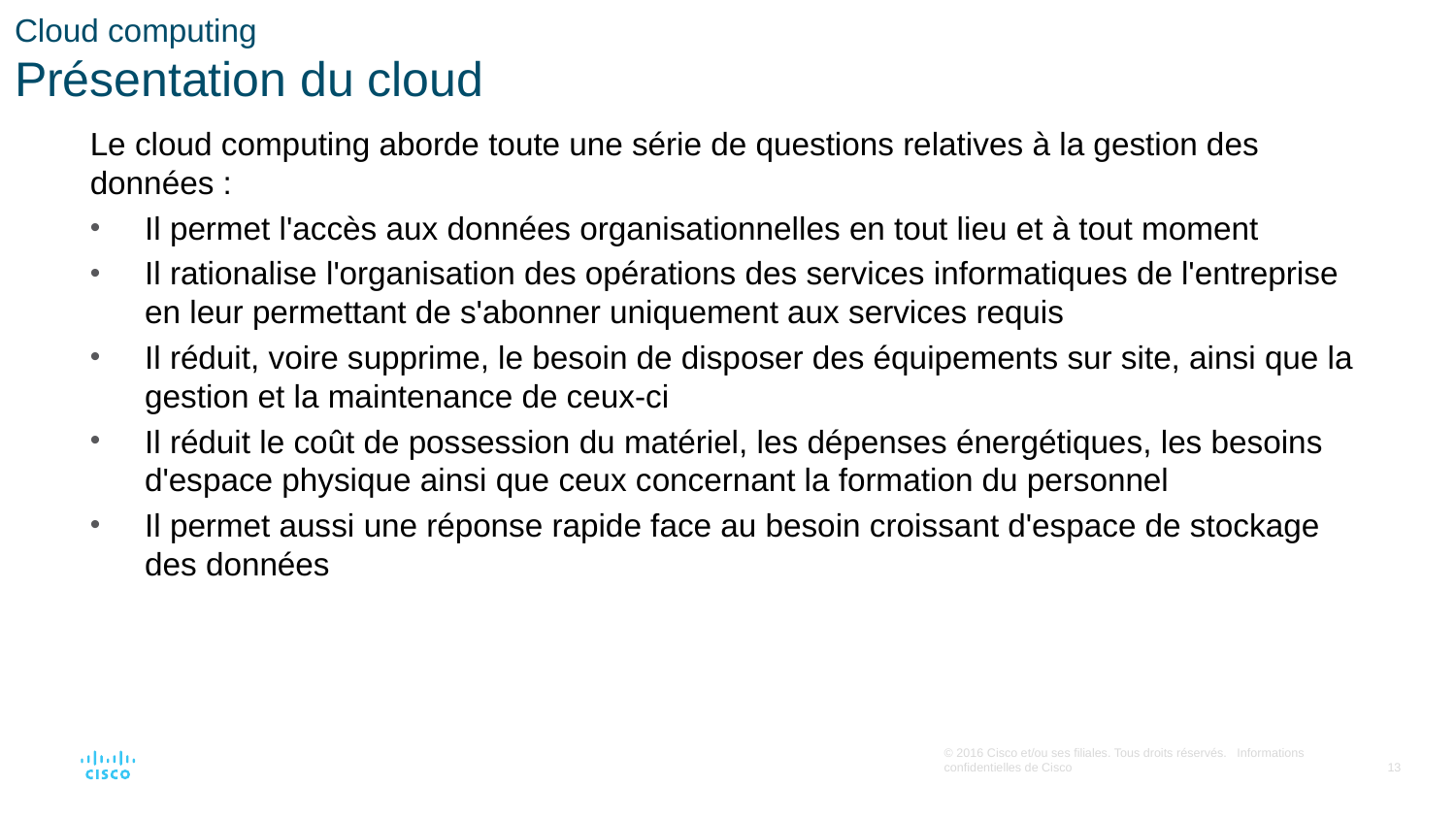

# Cloud computing Présentation du cloud
Le cloud computing aborde toute une série de questions relatives à la gestion des données :
Il permet l'accès aux données organisationnelles en tout lieu et à tout moment
Il rationalise l'organisation des opérations des services informatiques de l'entreprise en leur permettant de s'abonner uniquement aux services requis
Il réduit, voire supprime, le besoin de disposer des équipements sur site, ainsi que la gestion et la maintenance de ceux-ci
Il réduit le coût de possession du matériel, les dépenses énergétiques, les besoins d'espace physique ainsi que ceux concernant la formation du personnel
Il permet aussi une réponse rapide face au besoin croissant d'espace de stockage des données